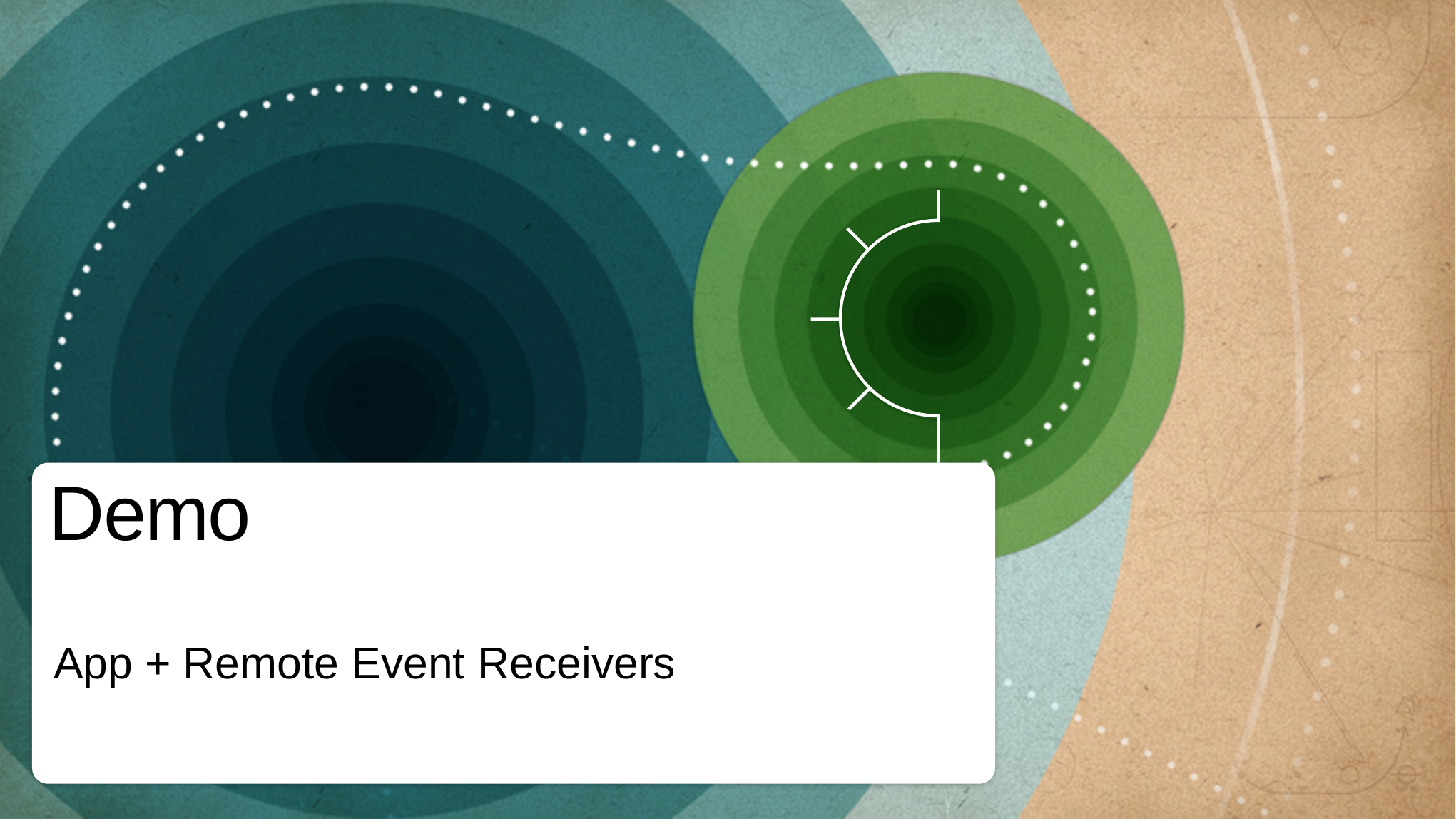

# Demo
App + Remote Event Receivers